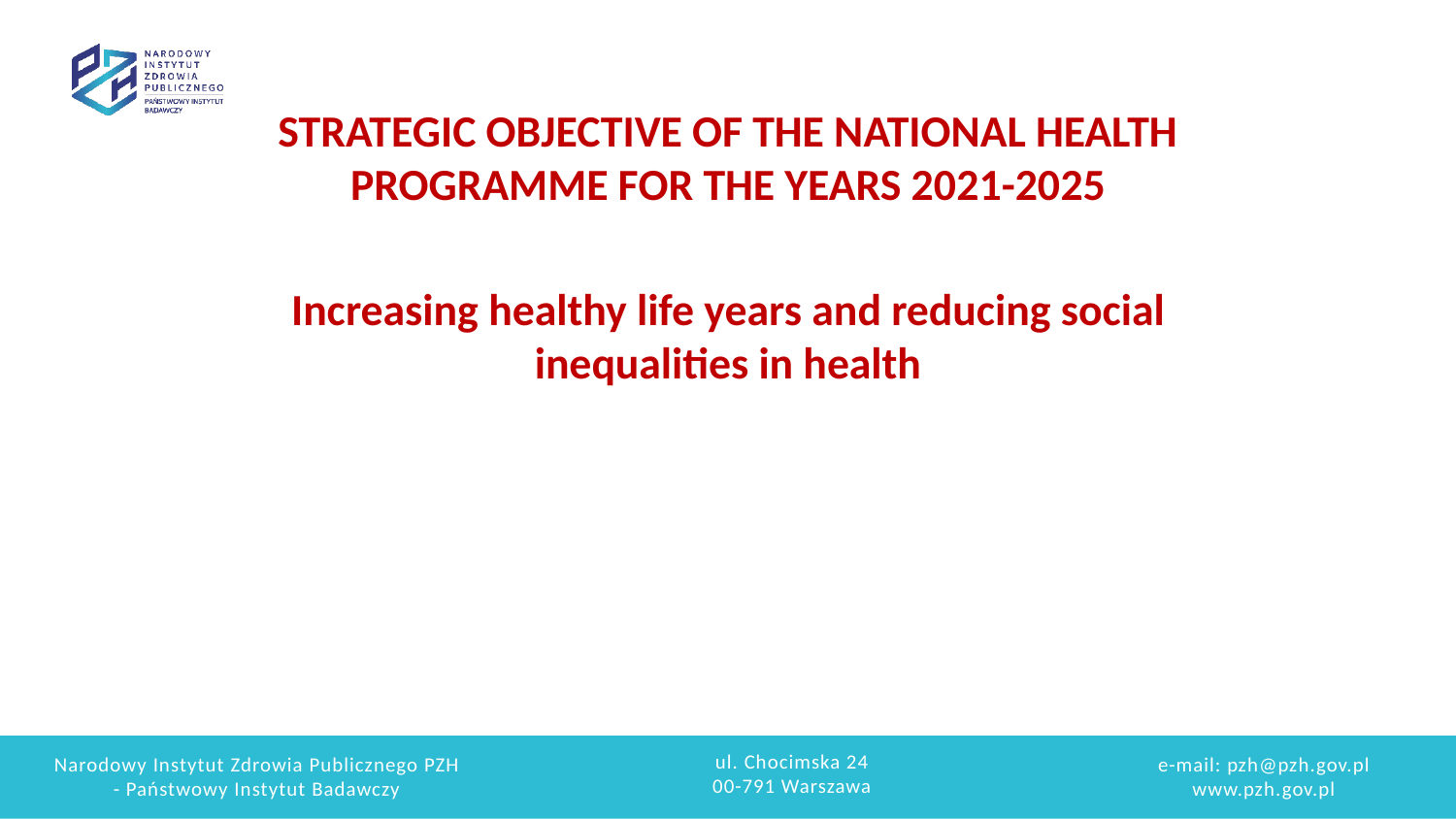

STRATEGIC OBJECTIVE OF THE NATIONAL HEALTH PROGRAMME FOR THE YEARS 2021-2025

Increasing healthy life years and reducing social inequalities in health